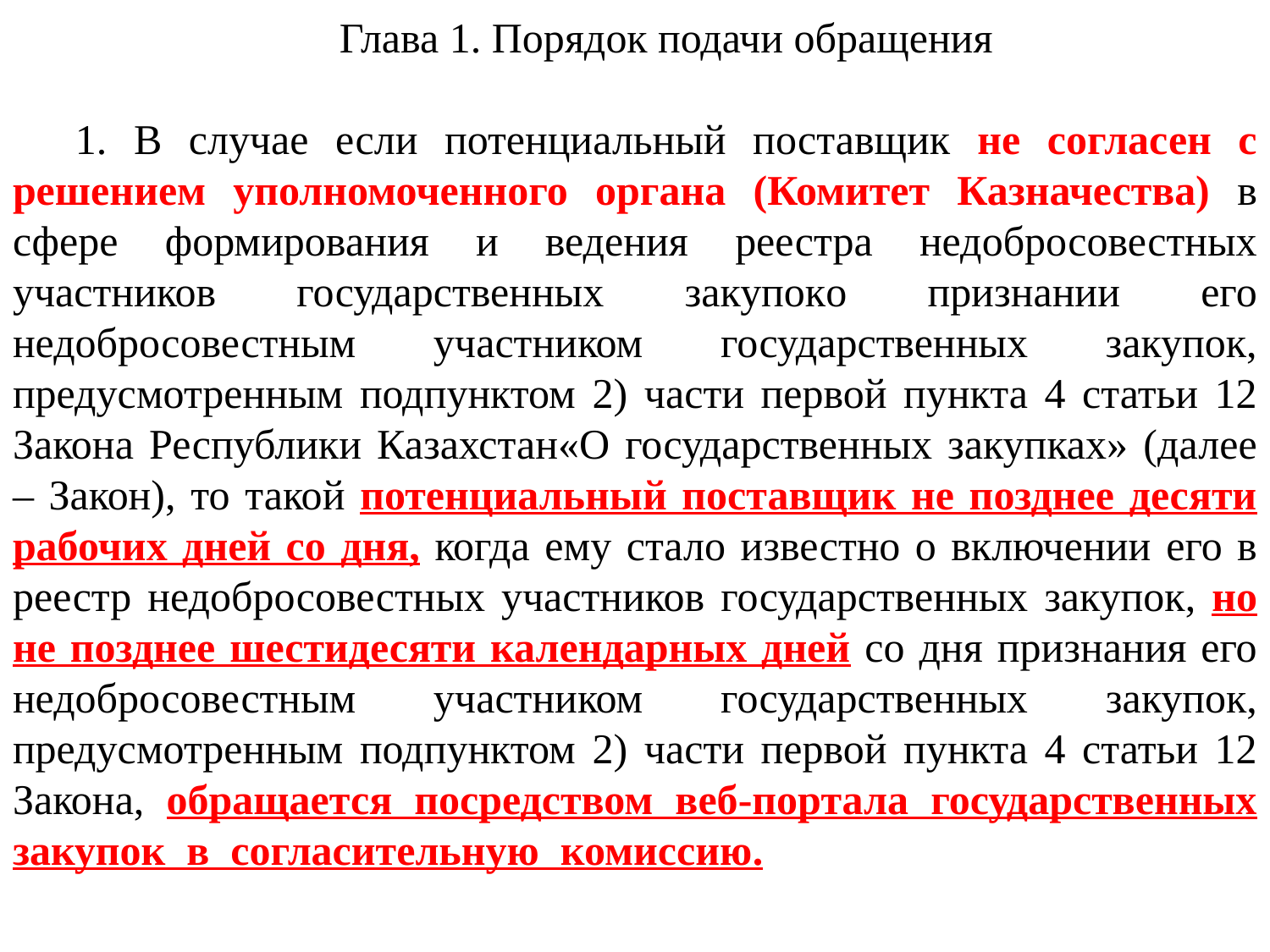

Глава 1. Порядок подачи обращения

1. В случае если потенциальный поставщик не согласен с решением уполномоченного органа (Комитет Казначества) в сфере формирования и ведения реестра недобросовестных участников государственных закупоко признании его недобросовестным участником государственных закупок, предусмотренным подпунктом 2) части первой пункта 4 статьи 12 Закона Республики Казахстан«О государственных закупках» (далее – Закон), то такой потенциальный поставщик не позднее десяти рабочих дней со дня, когда ему стало известно о включении его в реестр недобросовестных участников государственных закупок, но не позднее шестидесяти календарных дней со дня признания его недобросовестным участником государственных закупок, предусмотренным подпунктом 2) части первой пункта 4 статьи 12 Закона, обращается посредством веб-портала государственных закупок  в  согласительную  комиссию.